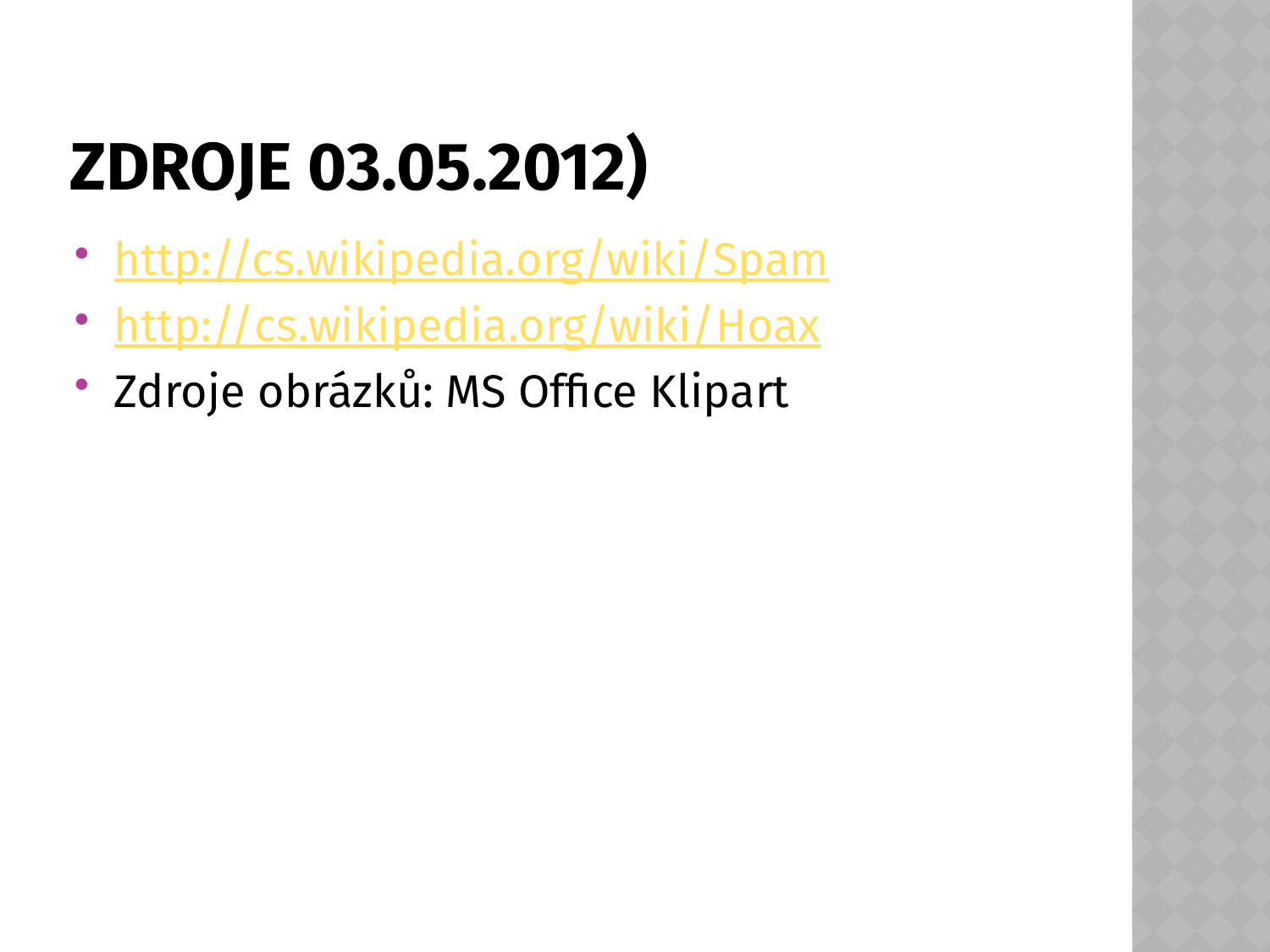

# Zdroje 03.05.2012)
http://cs.wikipedia.org/wiki/Spam
http://cs.wikipedia.org/wiki/Hoax
Zdroje obrázků: MS Office Klipart